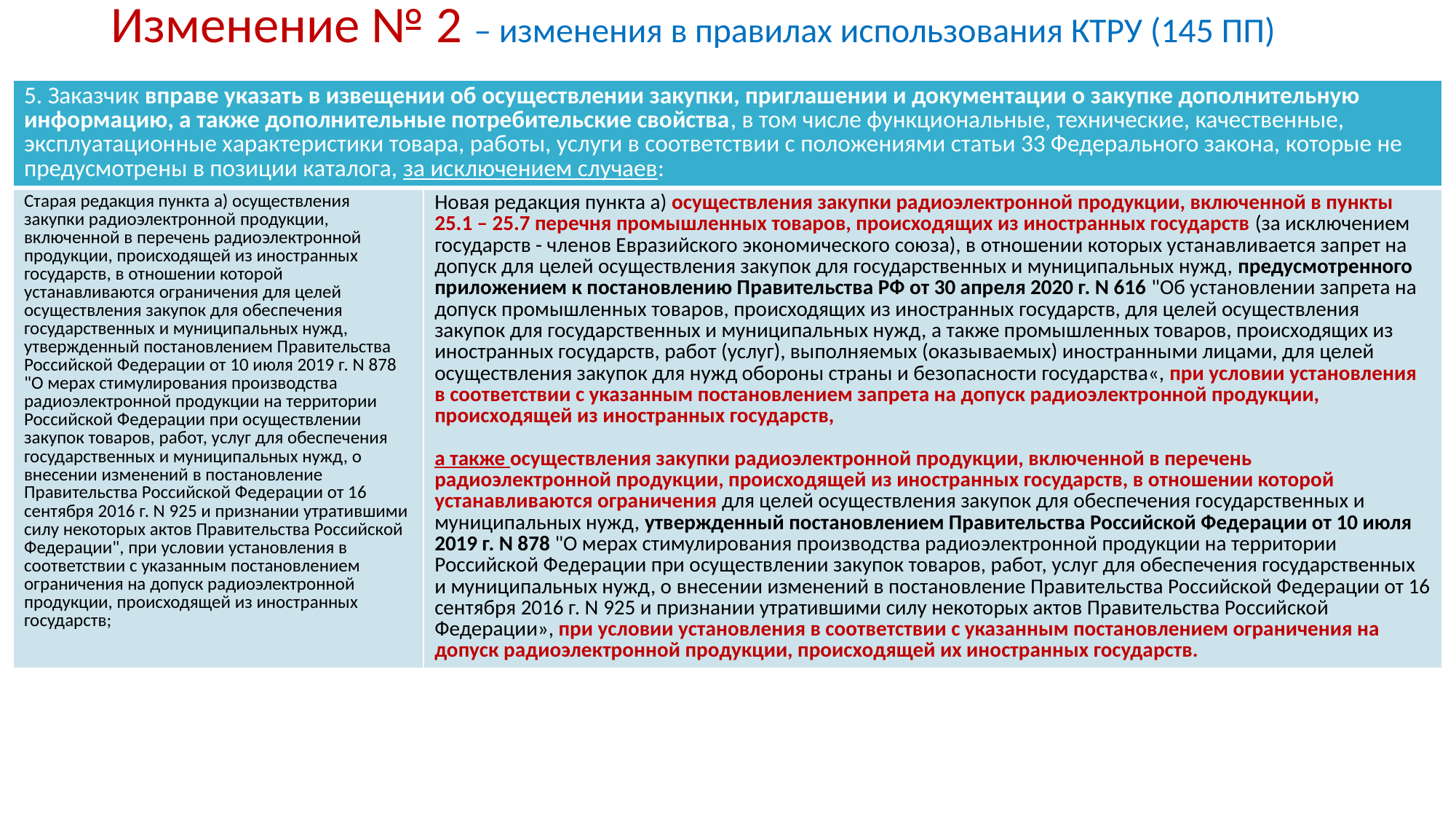

# Изменение № 2 – изменения в правилах использования КТРУ (145 ПП)
| 5. Заказчик вправе указать в извещении об осуществлении закупки, приглашении и документации о закупке дополнительную информацию, а также дополнительные потребительские свойства, в том числе функциональные, технические, качественные, эксплуатационные характеристики товара, работы, услуги в соответствии с положениями статьи 33 Федерального закона, которые не предусмотрены в позиции каталога, за исключением случаев: | 5. Заказчик вправе указать в извещении об осуществлении закупки, приглашении и документации о закупке дополнительную информацию, а также дополнительные потребительские свойства, в том числе функциональные, технические, качественные, эксплуатационные характеристики товара, работы, услуги в соответствии с положениями статьи 33 Федерального закона, которые не предусмотрены в позиции каталога, за исключением случаев: |
| --- | --- |
| Старая редакция пункта а) осуществления закупки радиоэлектронной продукции, включенной в перечень радиоэлектронной продукции, происходящей из иностранных государств, в отношении которой устанавливаются ограничения для целей осуществления закупок для обеспечения государственных и муниципальных нужд, утвержденный постановлением Правительства Российской Федерации от 10 июля 2019 г. N 878 "О мерах стимулирования производства радиоэлектронной продукции на территории Российской Федерации при осуществлении закупок товаров, работ, услуг для обеспечения государственных и муниципальных нужд, о внесении изменений в постановление Правительства Российской Федерации от 16 сентября 2016 г. N 925 и признании утратившими силу некоторых актов Правительства Российской Федерации", при условии установления в соответствии с указанным постановлением ограничения на допуск радиоэлектронной продукции, происходящей из иностранных государств; | Новая редакция пункта а) осуществления закупки радиоэлектронной продукции, включенной в пункты 25.1 – 25.7 перечня промышленных товаров, происходящих из иностранных государств (за исключением государств - членов Евразийского экономического союза), в отношении которых устанавливается запрет на допуск для целей осуществления закупок для государственных и муниципальных нужд, предусмотренного приложением к постановлению Правительства РФ от 30 апреля 2020 г. N 616 "Об установлении запрета на допуск промышленных товаров, происходящих из иностранных государств, для целей осуществления закупок для государственных и муниципальных нужд, а также промышленных товаров, происходящих из иностранных государств, работ (услуг), выполняемых (оказываемых) иностранными лицами, для целей осуществления закупок для нужд обороны страны и безопасности государства«, при условии установления в соответствии с указанным постановлением запрета на допуск радиоэлектронной продукции, происходящей из иностранных государств, а также осуществления закупки радиоэлектронной продукции, включенной в перечень радиоэлектронной продукции, происходящей из иностранных государств, в отношении которой устанавливаются ограничения для целей осуществления закупок для обеспечения государственных и муниципальных нужд, утвержденный постановлением Правительства Российской Федерации от 10 июля 2019 г. N 878 "О мерах стимулирования производства радиоэлектронной продукции на территории Российской Федерации при осуществлении закупок товаров, работ, услуг для обеспечения государственных и муниципальных нужд, о внесении изменений в постановление Правительства Российской Федерации от 16 сентября 2016 г. N 925 и признании утратившими силу некоторых актов Правительства Российской Федерации», при условии установления в соответствии с указанным постановлением ограничения на допуск радиоэлектронной продукции, происходящей их иностранных государств. |